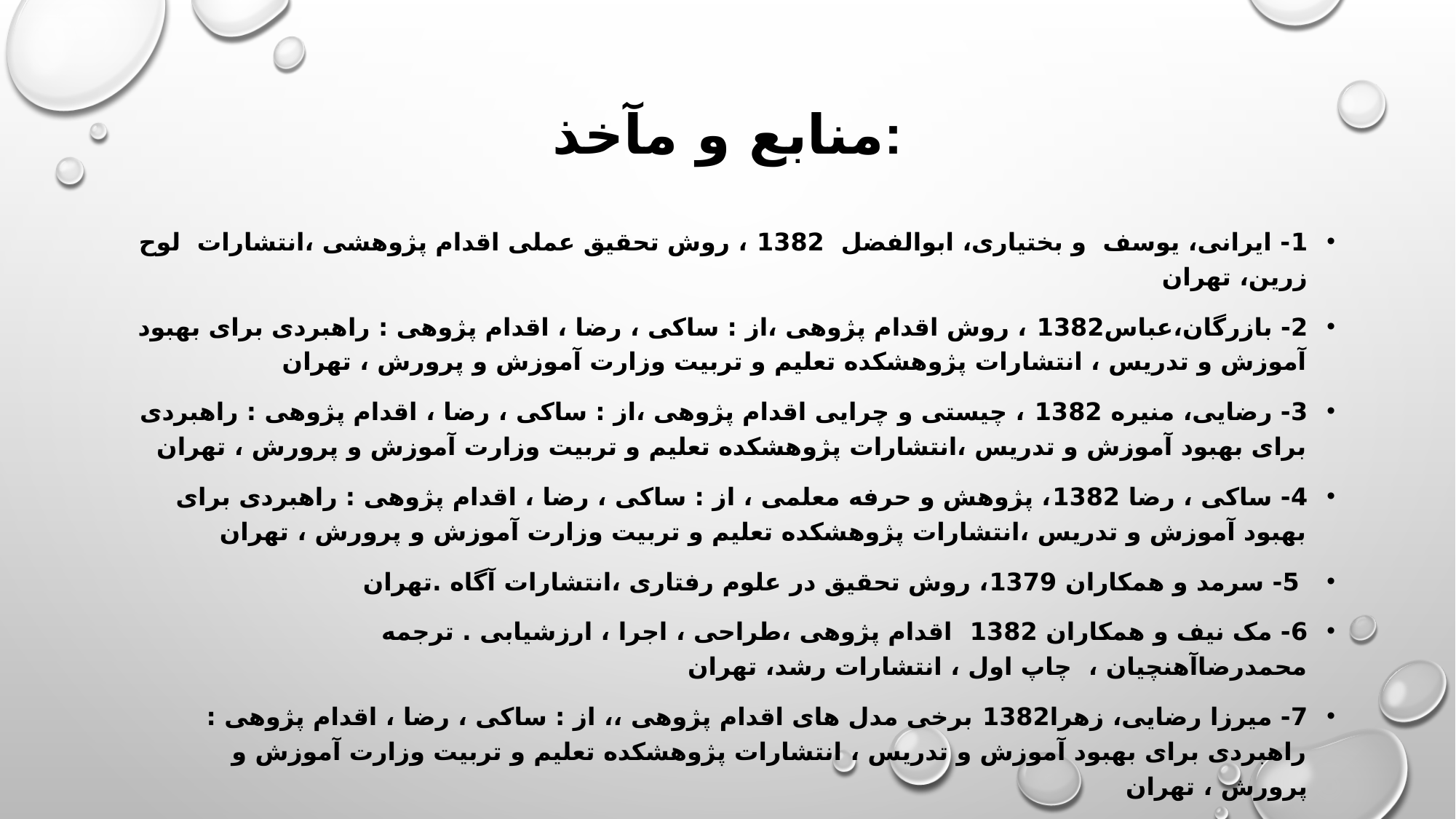

# منابع و مآخذ:
1- ایرانی، یوسف  و بختیاری، ابوالفضل  1382 ، روش تحقیق عملی اقدام پژوهشی ،انتشارات  لوح زرین، تهران
2- بازرگان،عباس1382 ، روش اقدام پژوهی ،از : ساکی ، رضا ، اقدام پژوهی : راهبردی برای بهبود آموزش و تدریس ، انتشارات پژوهشکده تعلیم و تربیت وزارت آموزش و پرورش ، تهران
3- رضایی، منیره 1382 ، چیستی و چرایی اقدام پژوهی ،از : ساکی ، رضا ، اقدام پژوهی : راهبردی برای بهبود آموزش و تدریس ،انتشارات پژوهشکده تعلیم و تربیت وزارت آموزش و پرورش ، تهران
4- ساکی ، رضا 1382، پژوهش و حرفه معلمی ، از : ساکی ، رضا ، اقدام پژوهی : راهبردی برای بهبود آموزش و تدریس ،انتشارات پژوهشکده تعلیم و تربیت وزارت آموزش و پرورش ، تهران
 5- سرمد و همکاران 1379، روش تحقیق در علوم رفتاری ،انتشارات آگاه .تهران
6- مک نیف و همکاران 1382  اقدام پژوهی ،طراحی ، اجرا ، ارزشیابی . ترجمه محمدرضاآهنچیان ،  چاپ اول ، انتشارات رشد، تهران
7- میرزا رضایی، زهرا1382 برخی مدل های اقدام پژوهی ،، از : ساکی ، رضا ، اقدام پژوهی : راهبردی برای بهبود آموزش و تدریس ، انتشارات پژوهشکده تعلیم و تربیت وزارت آموزش و پرورش ، تهران